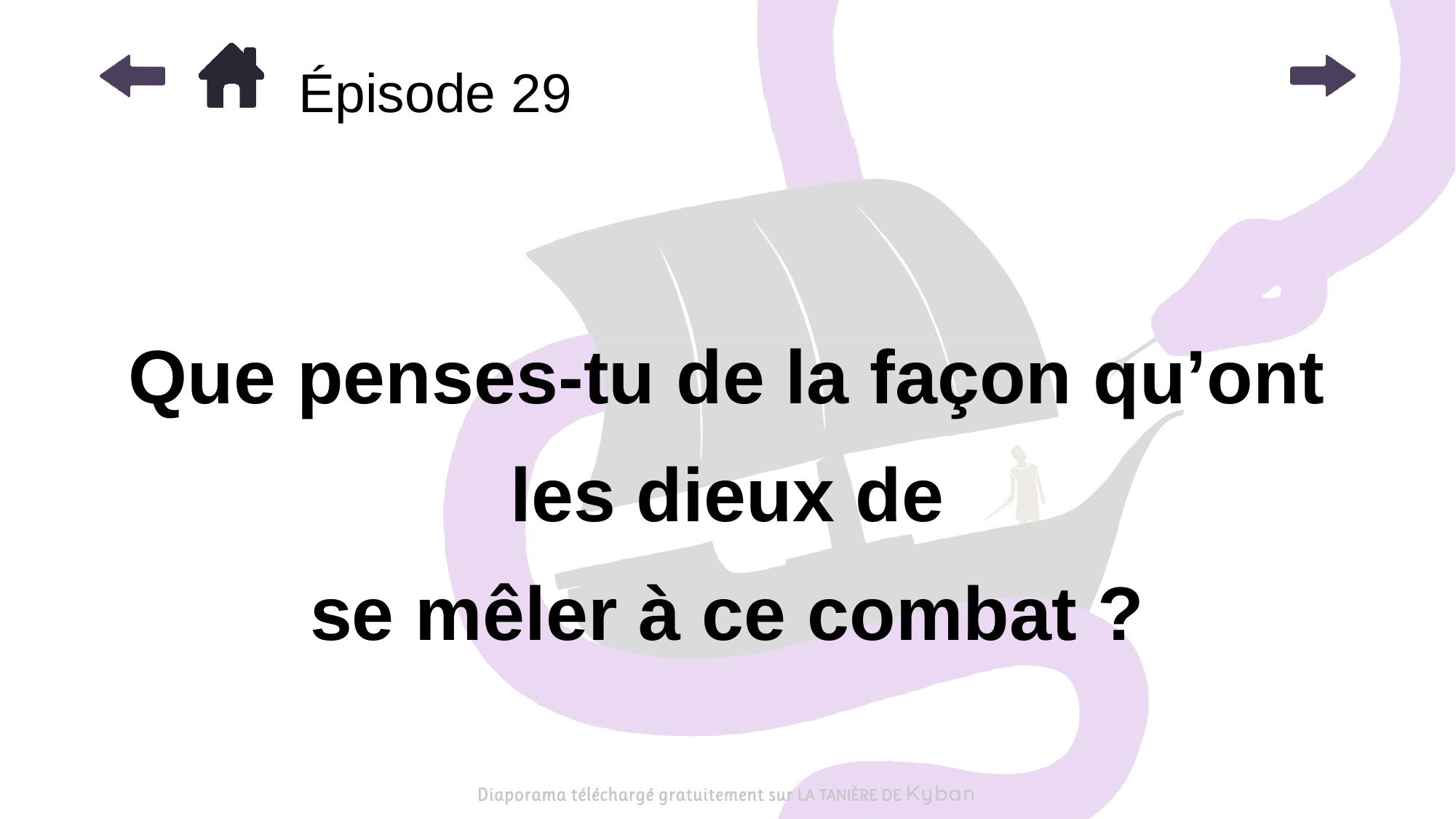

# Épisode 29
Que penses-tu de la façon qu’ont les dieux de
se mêler à ce combat ?